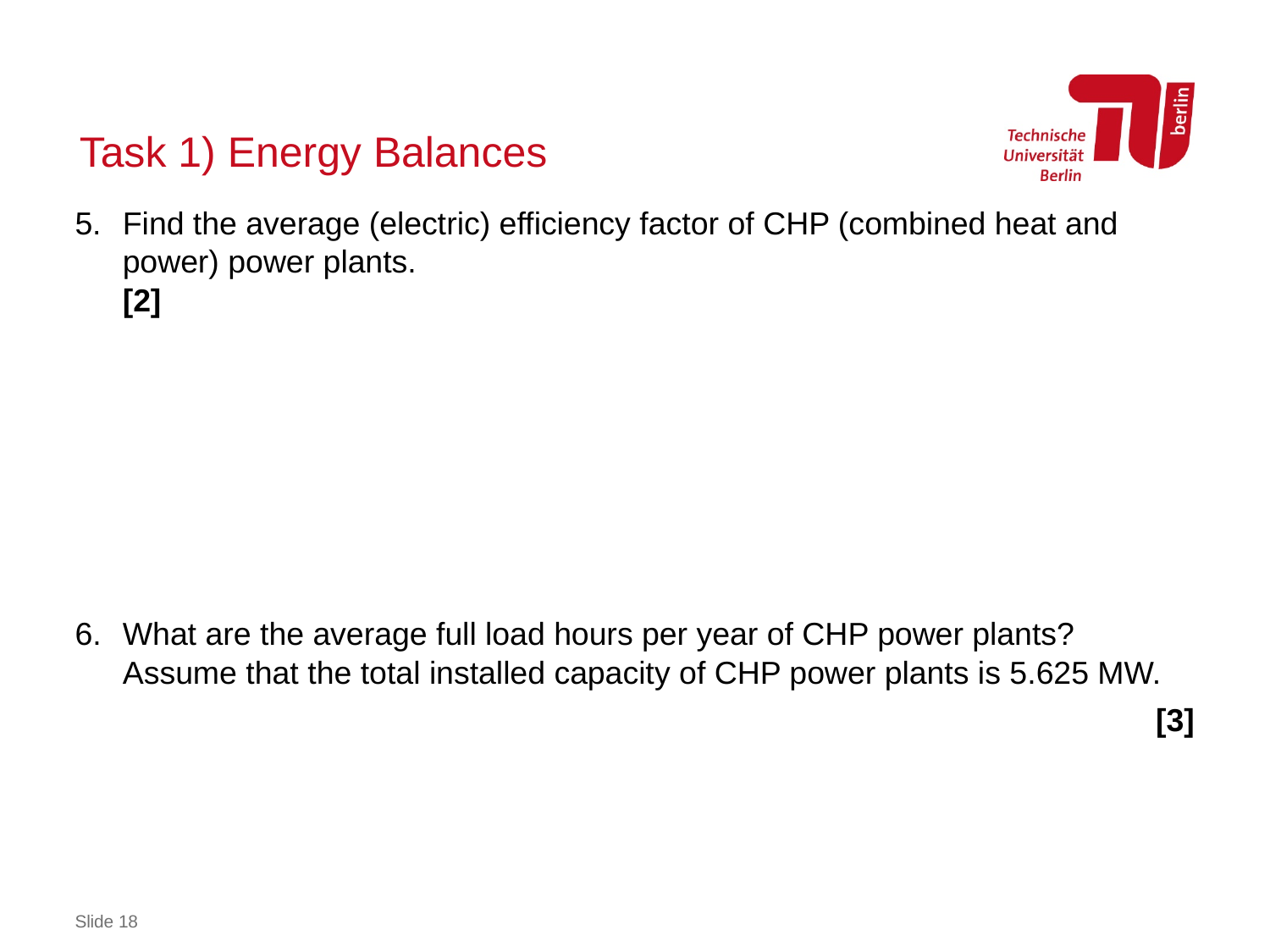

# Task 1) Energy Balances
5.	Find the average (electric) efficiency factor of CHP (combined heat and power) power plants.						       [2]

What are the average full load hours per year of CHP power plants? Assume that the total installed capacity of CHP power plants is 5.625 MW.
 [3]

Slide 18